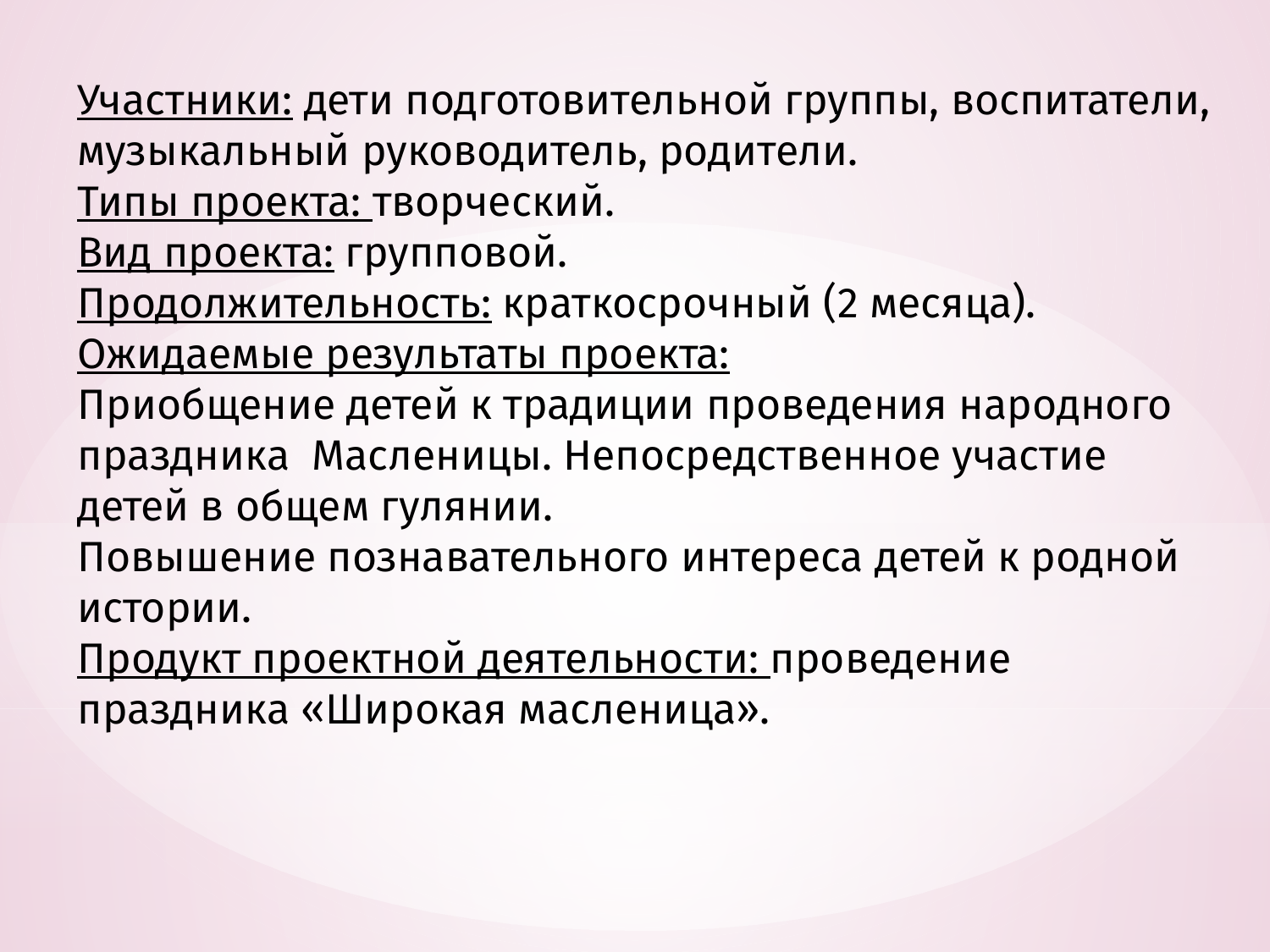

Участники: дети подготовительной группы, воспитатели, музыкальный руководитель, родители.
Типы проекта: творческий.
Вид проекта: групповой.
Продолжительность: краткосрочный (2 месяца).
Ожидаемые результаты проекта:
Приобщение детей к традиции проведения народного праздника  Масленицы. Непосредственное участие детей в общем гулянии.
Повышение познавательного интереса детей к родной истории.
Продукт проектной деятельности: проведение праздника «Широкая масленица».